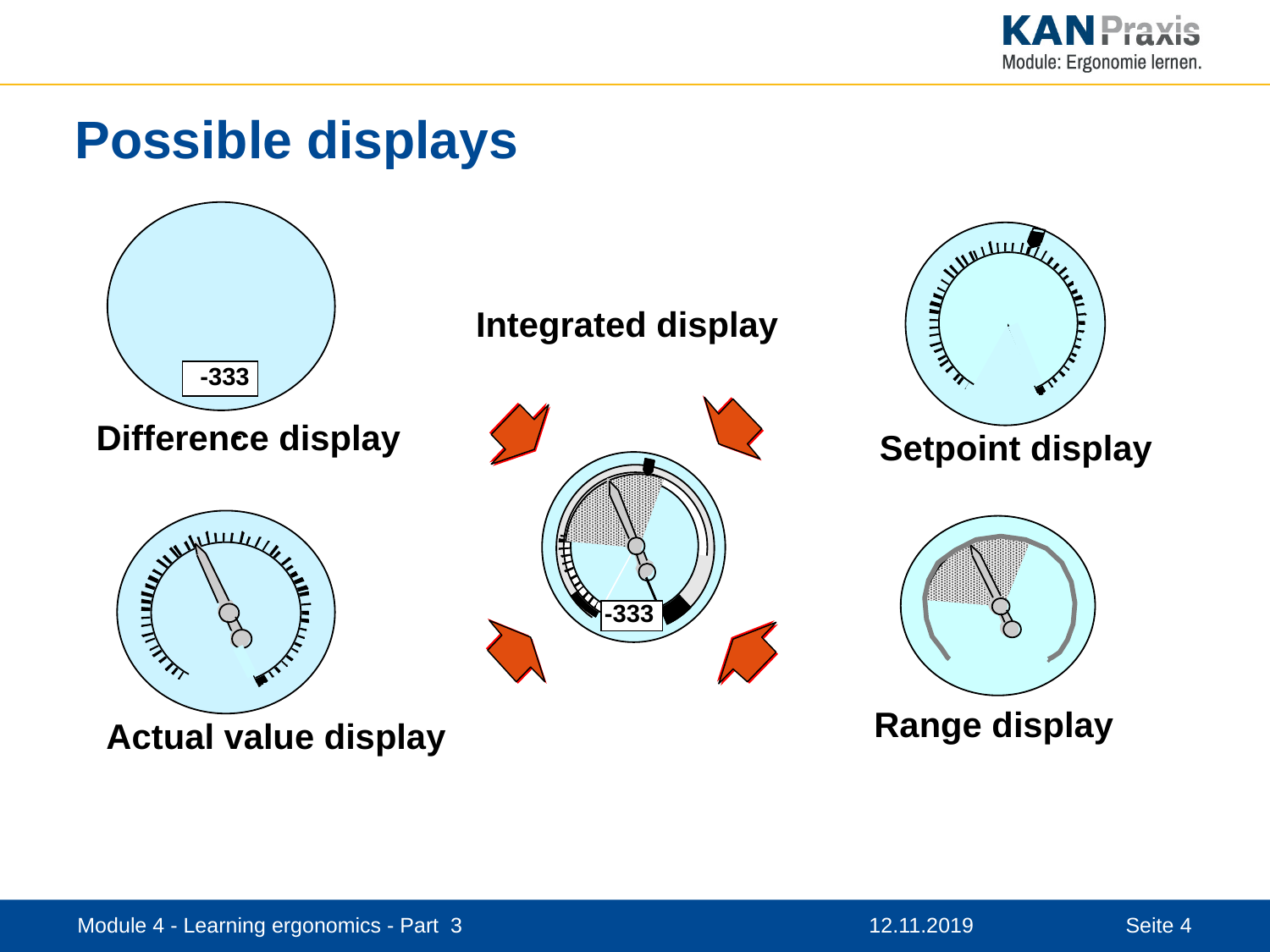

# Possible displays

 -333

Integrated display

-333

Difference display

-

Setpoint display

Range display
Actual value display

Module 4 - Learning ergonomics - Part  3
12.11.2019
4